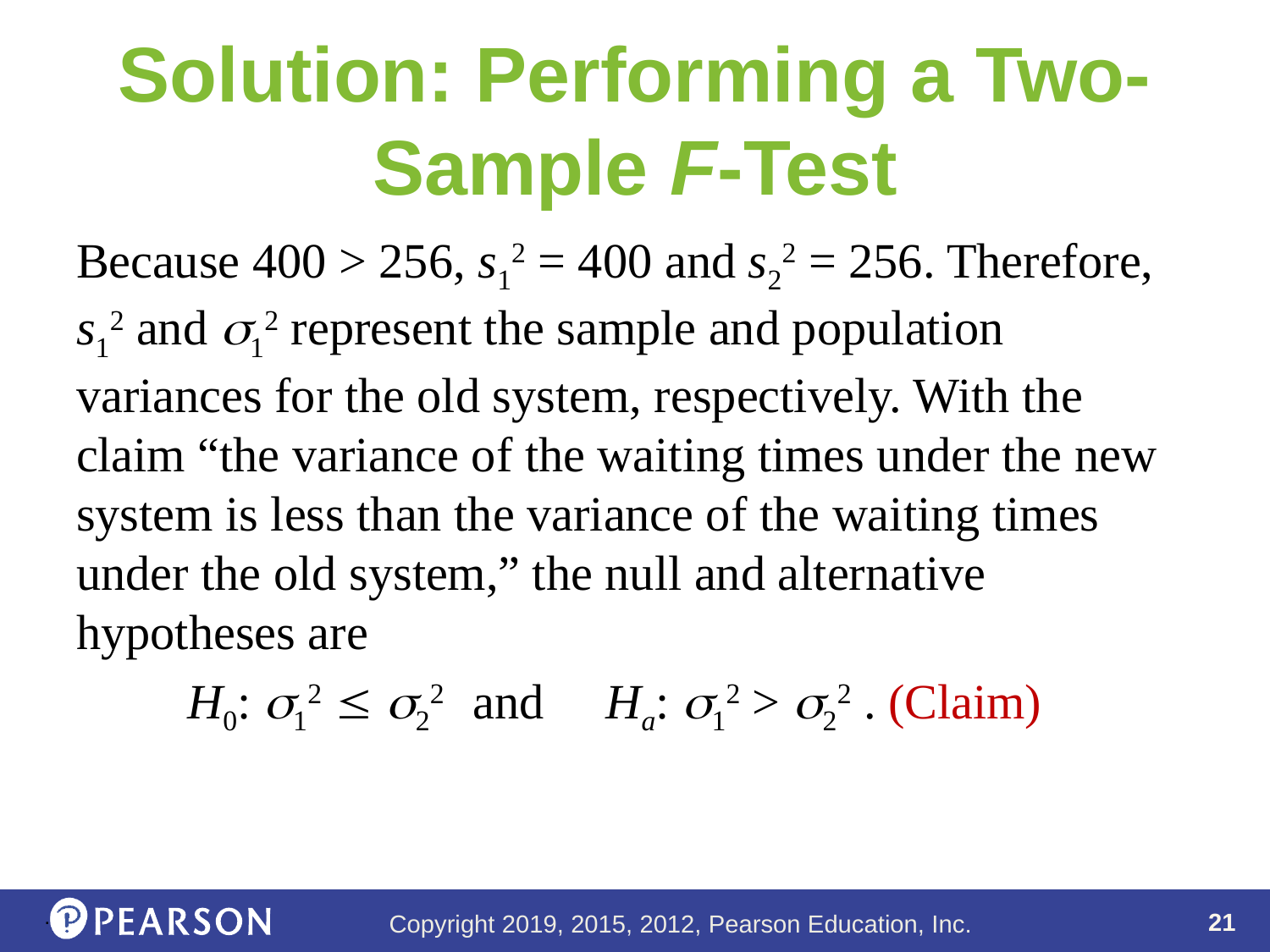

# Solution: Performing a Two-Sample F-Test
Because 400 > 256, s12 = 400 and s22 = 256. Therefore, s12 and σ12 represent the sample and population variances for the old system, respectively. With the claim “the variance of the waiting times under the new system is less than the variance of the waiting times under the old system,” the null and alternative hypotheses are
H0: σ12 ≤ σ22    and     Ha: σ12 > σ22 . (Claim)
.